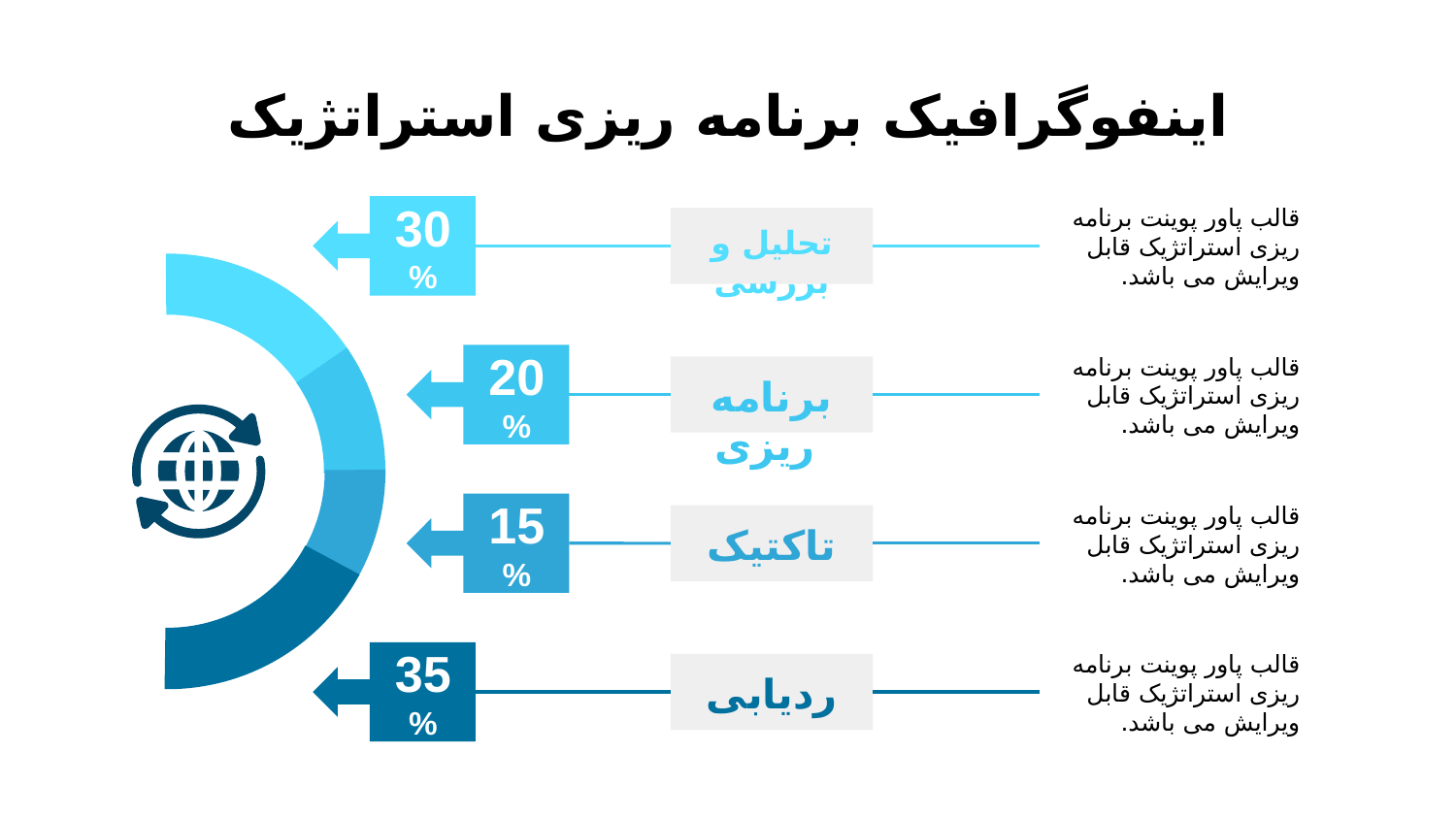

# اینفوگرافیک برنامه ریزی استراتژیک
قالب پاور پوینت برنامه ریزی استراتژیک قابل ویرایش می باشد.

30%
تحلیل و بررسی

قالب پاور پوینت برنامه ریزی استراتژیک قابل ویرایش می باشد.

20%
برنامه ریزی

قالب پاور پوینت برنامه ریزی استراتژیک قابل ویرایش می باشد.

15%
تاکتیک
قالب پاور پوینت برنامه ریزی استراتژیک قابل ویرایش می باشد.

35%
ردیابی